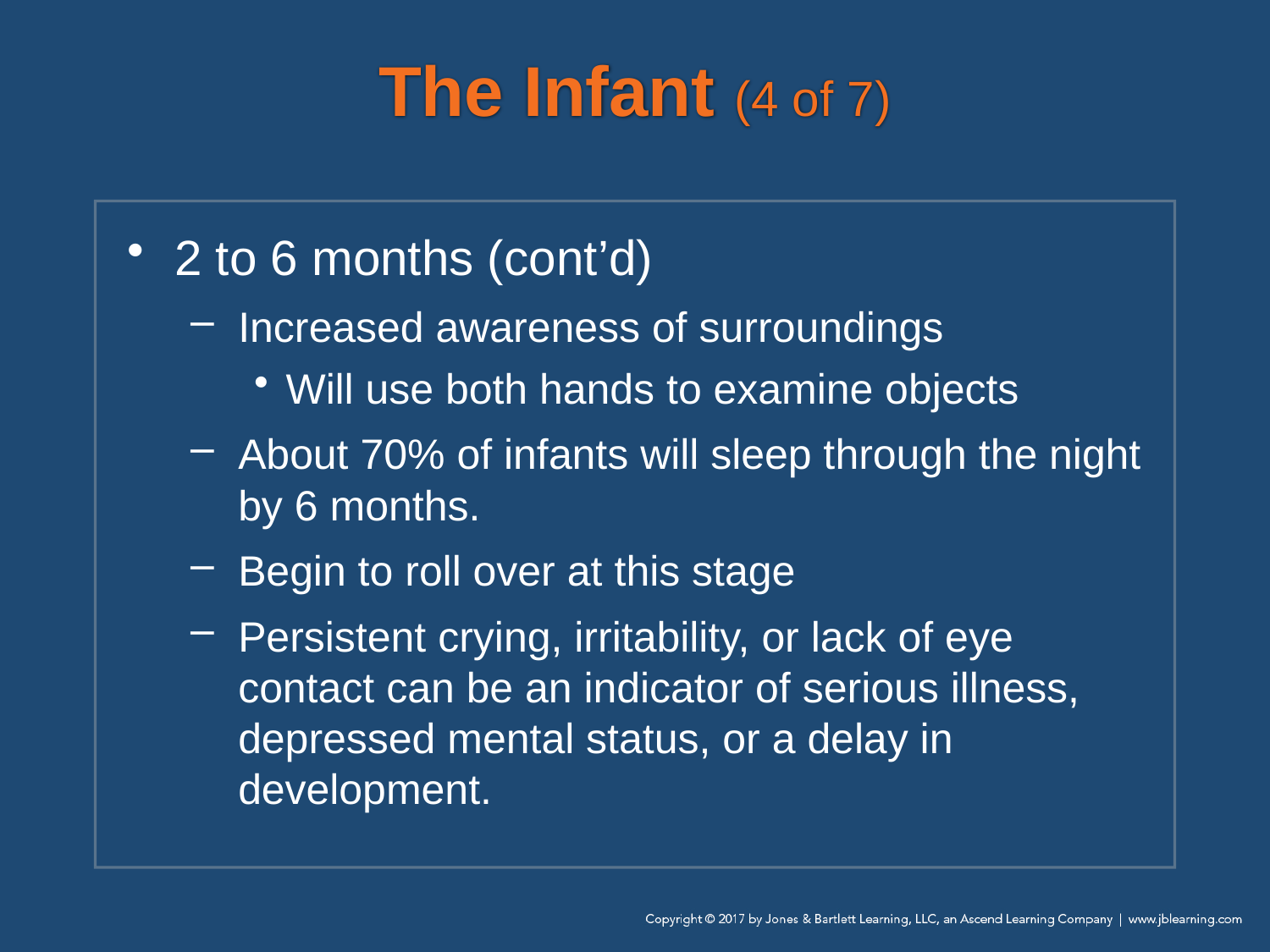

# The Infant (4 of 7)
2 to 6 months (cont’d)
Increased awareness of surroundings
Will use both hands to examine objects
About 70% of infants will sleep through the night by 6 months.
Begin to roll over at this stage
Persistent crying, irritability, or lack of eye contact can be an indicator of serious illness, depressed mental status, or a delay in development.